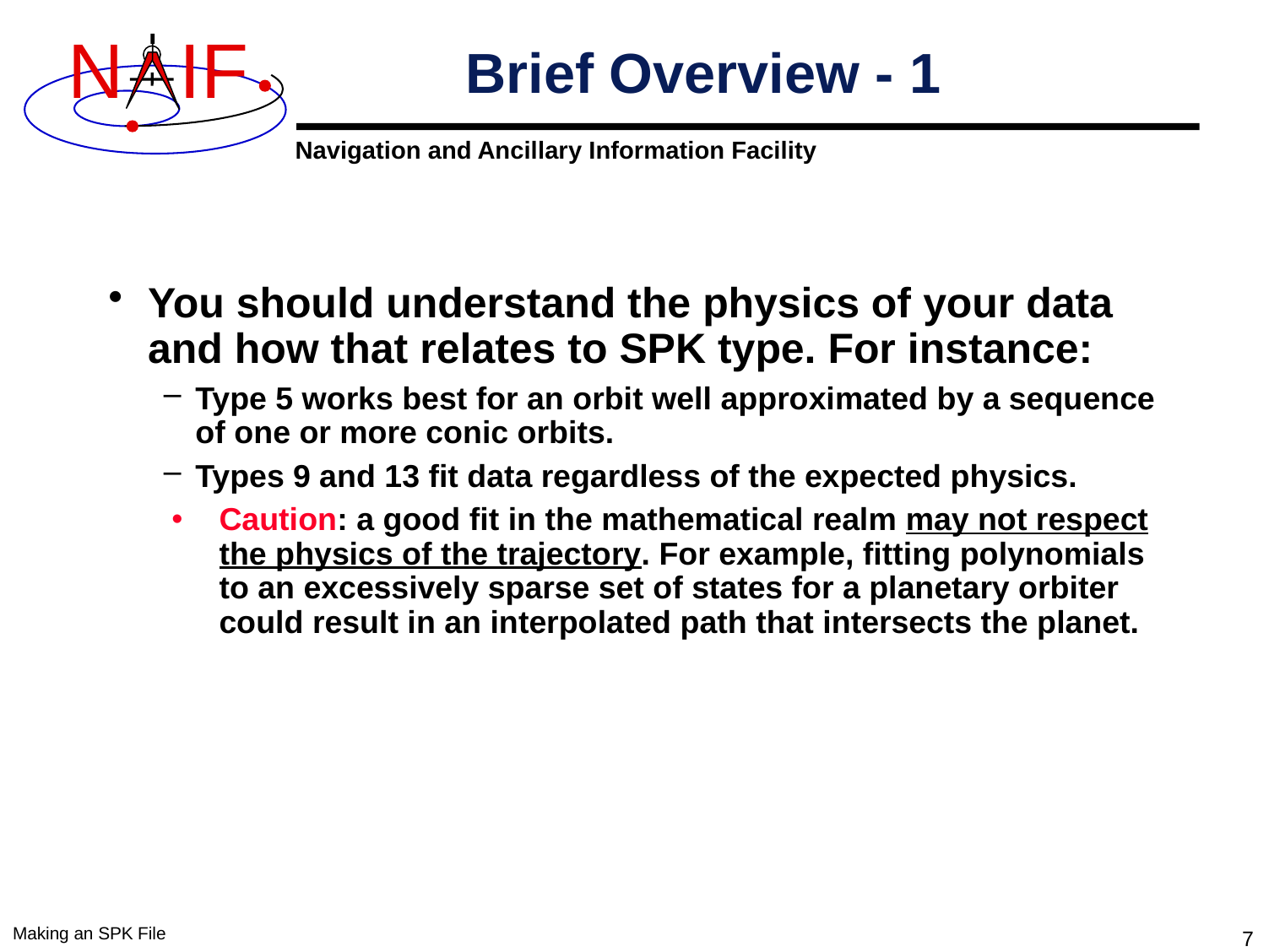

# Brief Overview - 1
You should understand the physics of your data and how that relates to SPK type. For instance:
Type 5 works best for an orbit well approximated by a sequence of one or more conic orbits.
Types 9 and 13 fit data regardless of the expected physics.
Caution: a good fit in the mathematical realm may not respect the physics of the trajectory. For example, fitting polynomials to an excessively sparse set of states for a planetary orbiter could result in an interpolated path that intersects the planet.

Making an SPK File
7